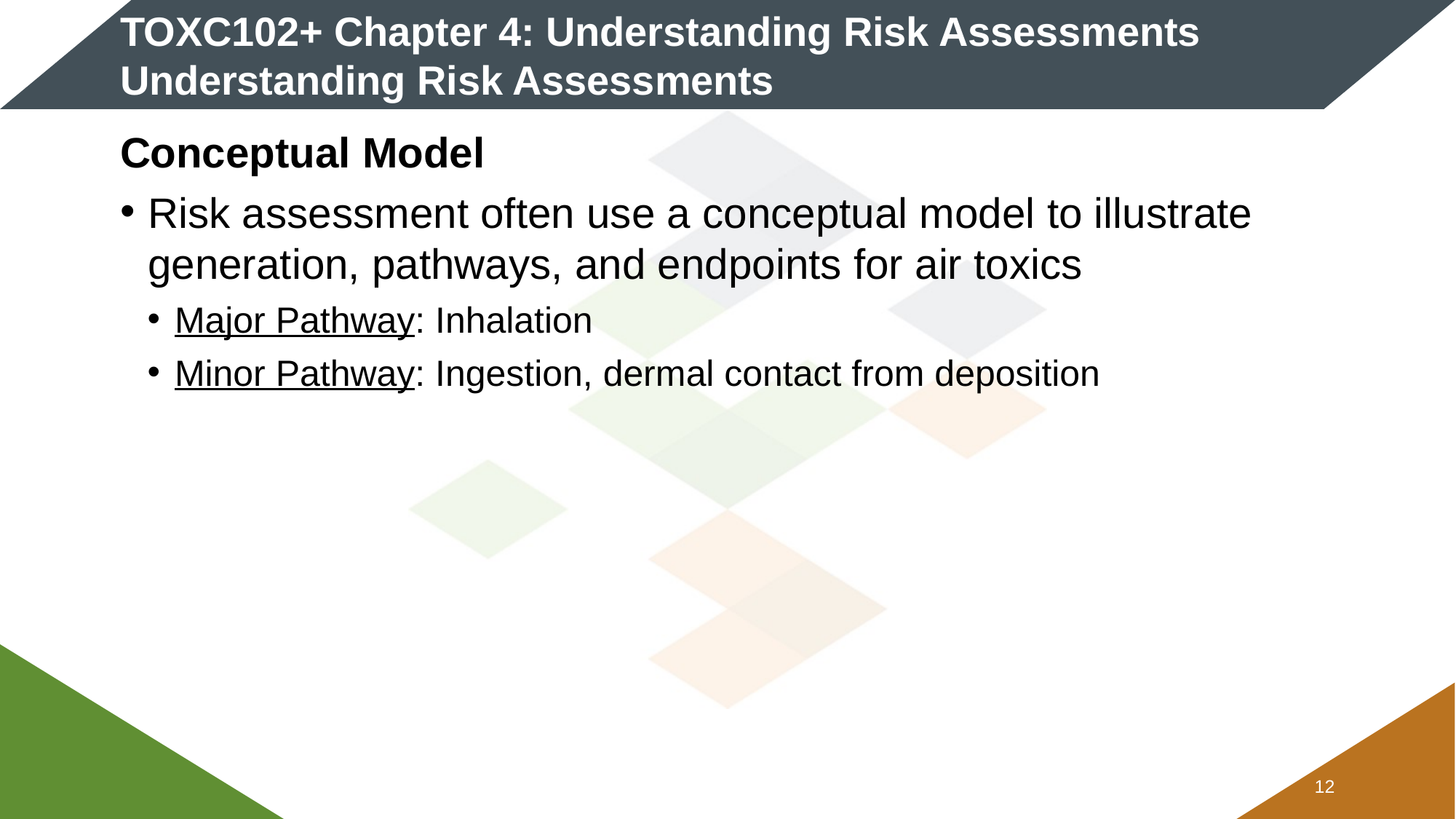

# TOXC102+ Chapter 4: Understanding Risk Assessments Understanding Risk Assessments
Conceptual Model
Risk assessment often use a conceptual model to illustrate generation, pathways, and endpoints for air toxics
Major Pathway: Inhalation
Minor Pathway: Ingestion, dermal contact from deposition
12